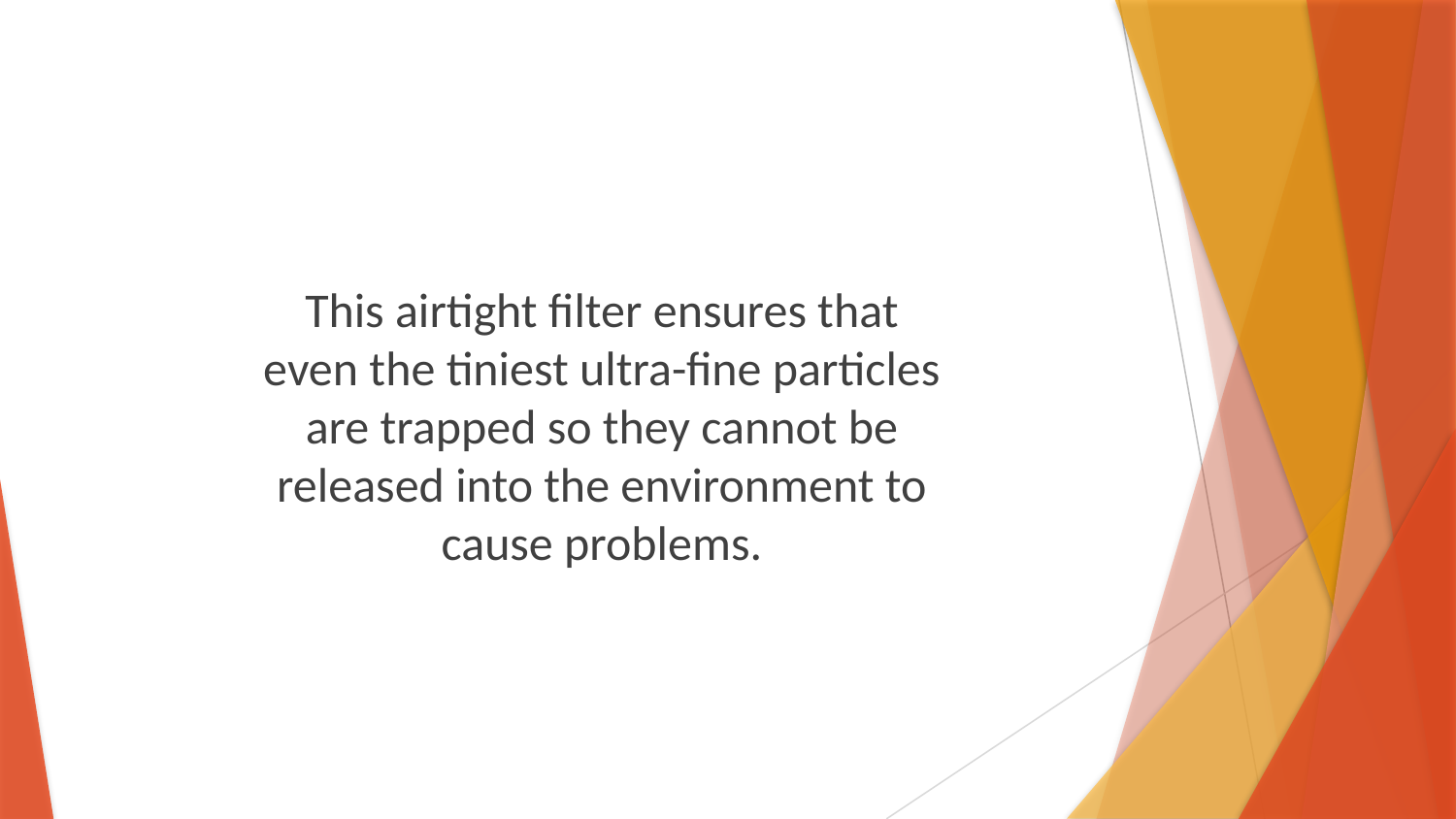

This airtight filter ensures that even the tiniest ultra-fine particles are trapped so they cannot be released into the environment to cause problems.